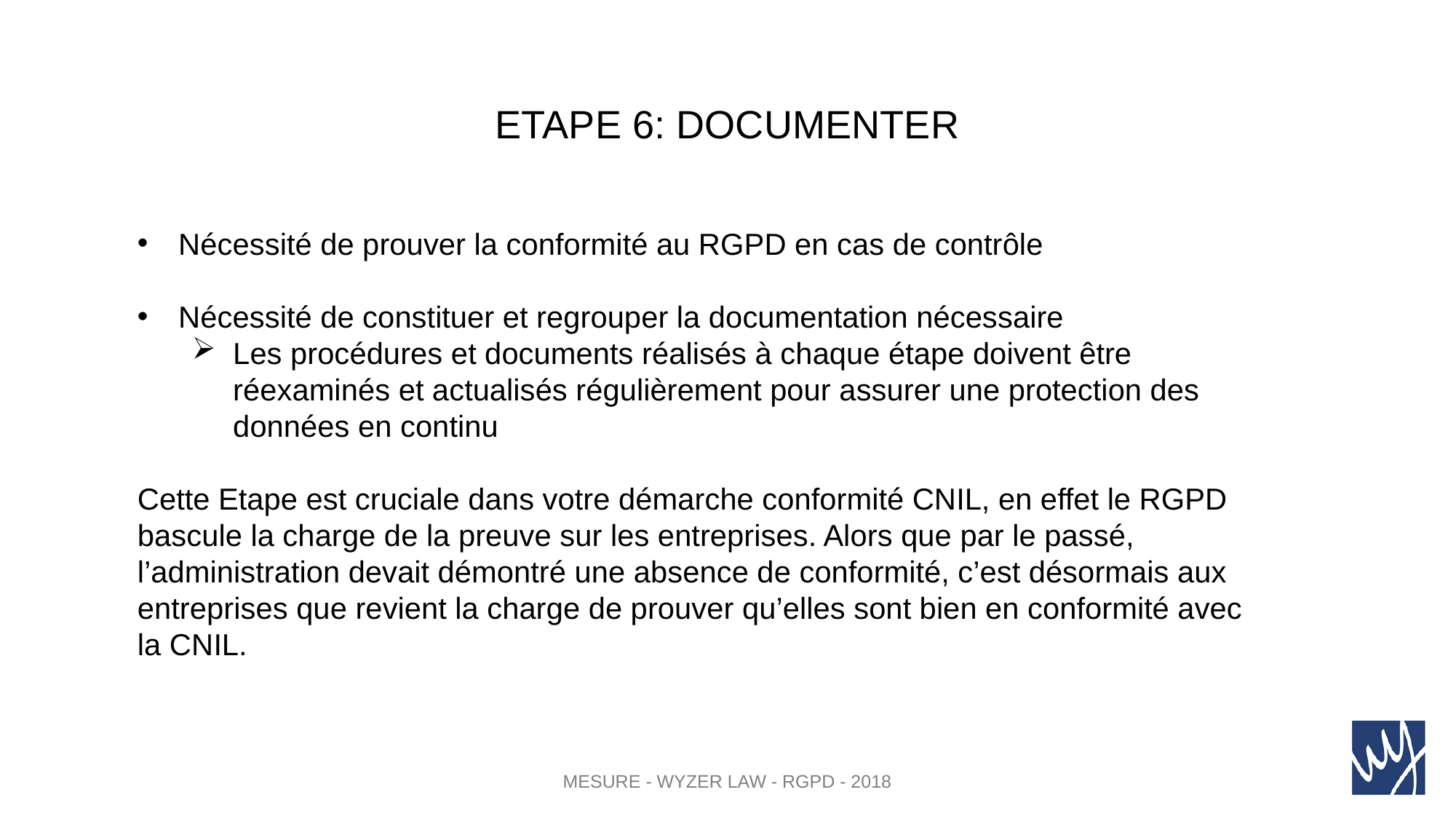

ETAPE 6: DOCUMENTER

Nécessité de prouver la conformité au RGPD en cas de contrôle

Nécessité de constituer et regrouper la documentation nécessaire
Les procédures et documents réalisés à chaque étape doivent être réexaminés et actualisés régulièrement pour assurer une protection des données en continu

Cette Etape est cruciale dans votre démarche conformité CNIL, en effet le RGPD bascule la charge de la preuve sur les entreprises. Alors que par le passé, l’administration devait démontré une absence de conformité, c’est désormais aux entreprises que revient la charge de prouver qu’elles sont bien en conformité avec la CNIL.

MESURE - WYZER LAW - RGPD - 2018